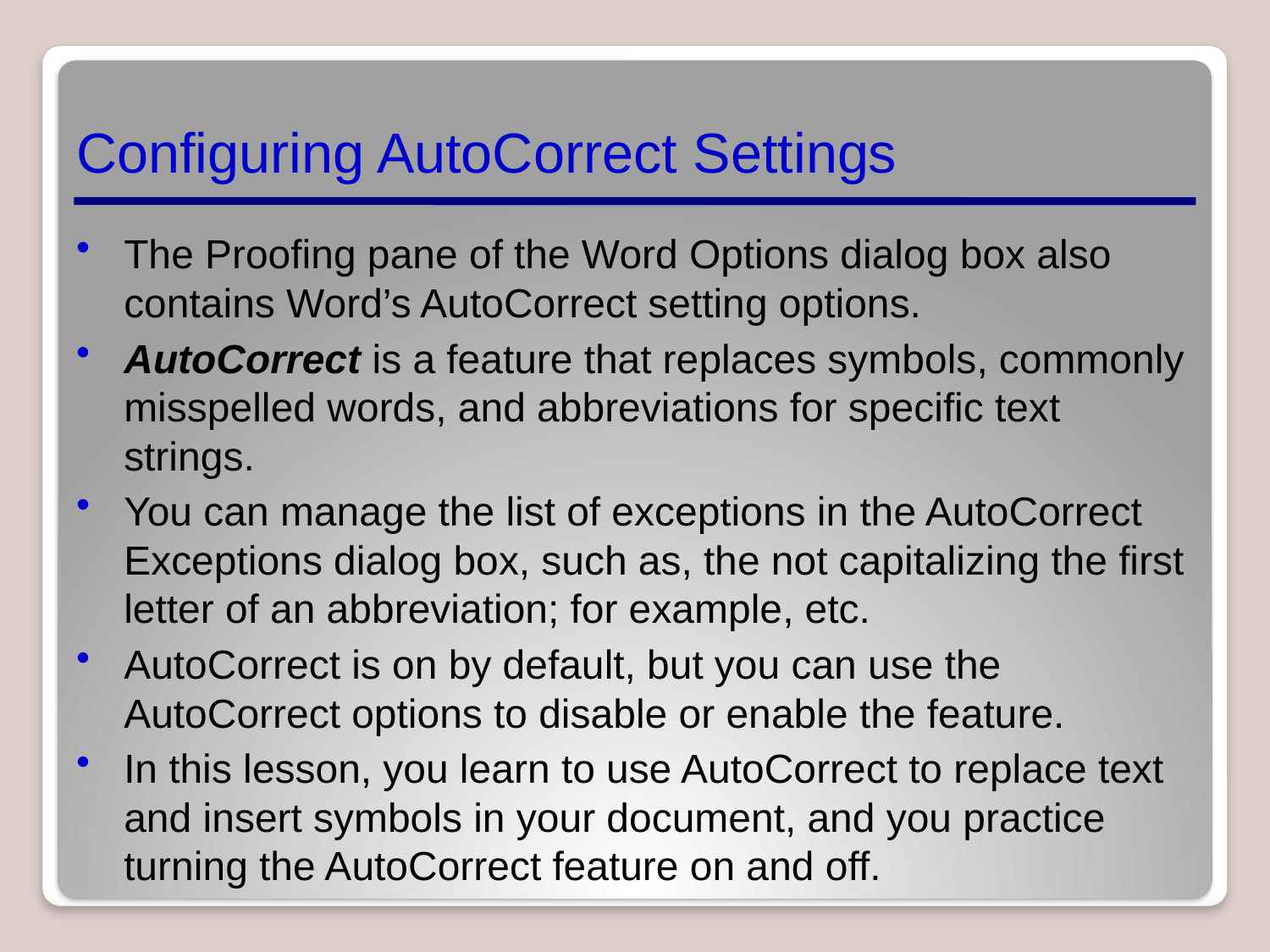

# Configuring AutoCorrect Settings
The Prooﬁng pane of the Word Options dialog box also contains Word’s AutoCorrect setting options.
AutoCorrect is a feature that replaces symbols, commonly misspelled words, and abbreviations for specific text strings.
You can manage the list of exceptions in the AutoCorrect Exceptions dialog box, such as, the not capitalizing the first letter of an abbreviation; for example, etc.
AutoCorrect is on by default, but you can use the AutoCorrect options to disable or enable the feature.
In this lesson, you learn to use AutoCorrect to replace text and insert symbols in your document, and you practice turning the AutoCorrect feature on and off.